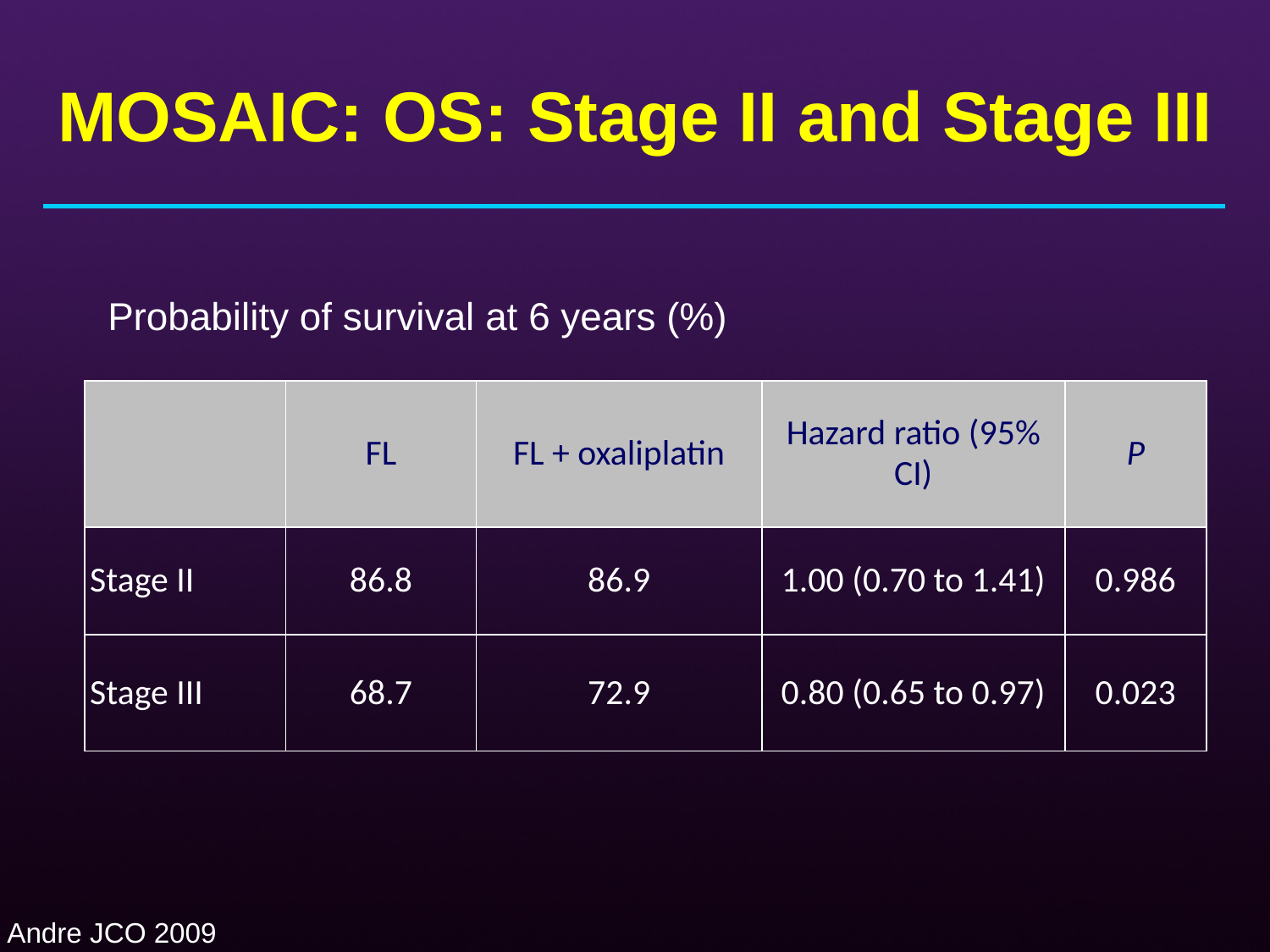

# MOSAIC: OS: Stage II and Stage III
Probability of survival at 6 years (%)
|  | FL | FL + oxaliplatin | Hazard ratio (95% CI) | P |
| --- | --- | --- | --- | --- |
| Stage II | 86.8 | 86.9 | 1.00 (0.70 to 1.41) | 0.986 |
| Stage III | 68.7 | 72.9 | 0.80 (0.65 to 0.97) | 0.023 |
Andre JCO 2009